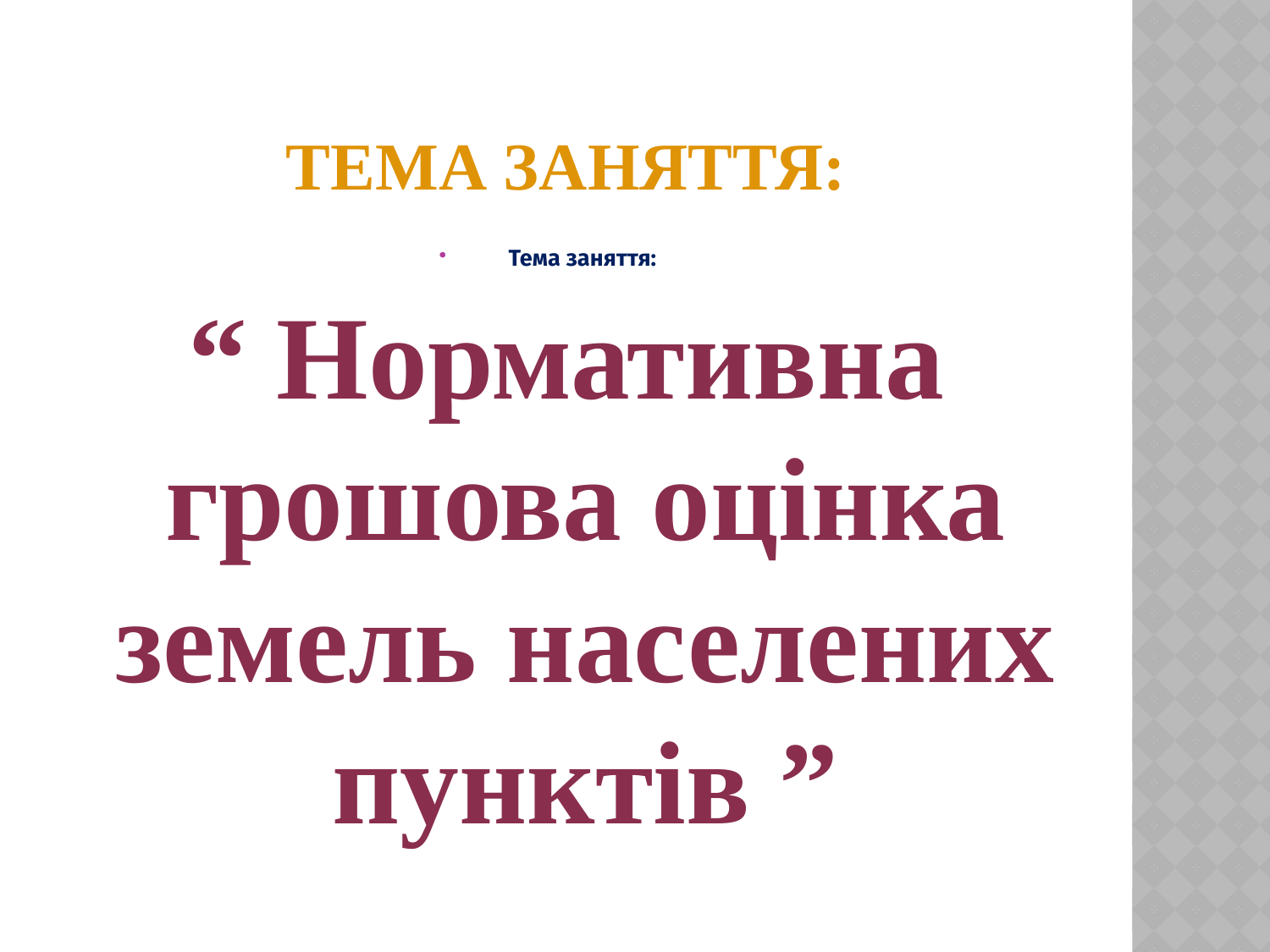

# Тема заняття:
Тема заняття:
“ Нормативна грошова оцінка земель населених пунктів ”